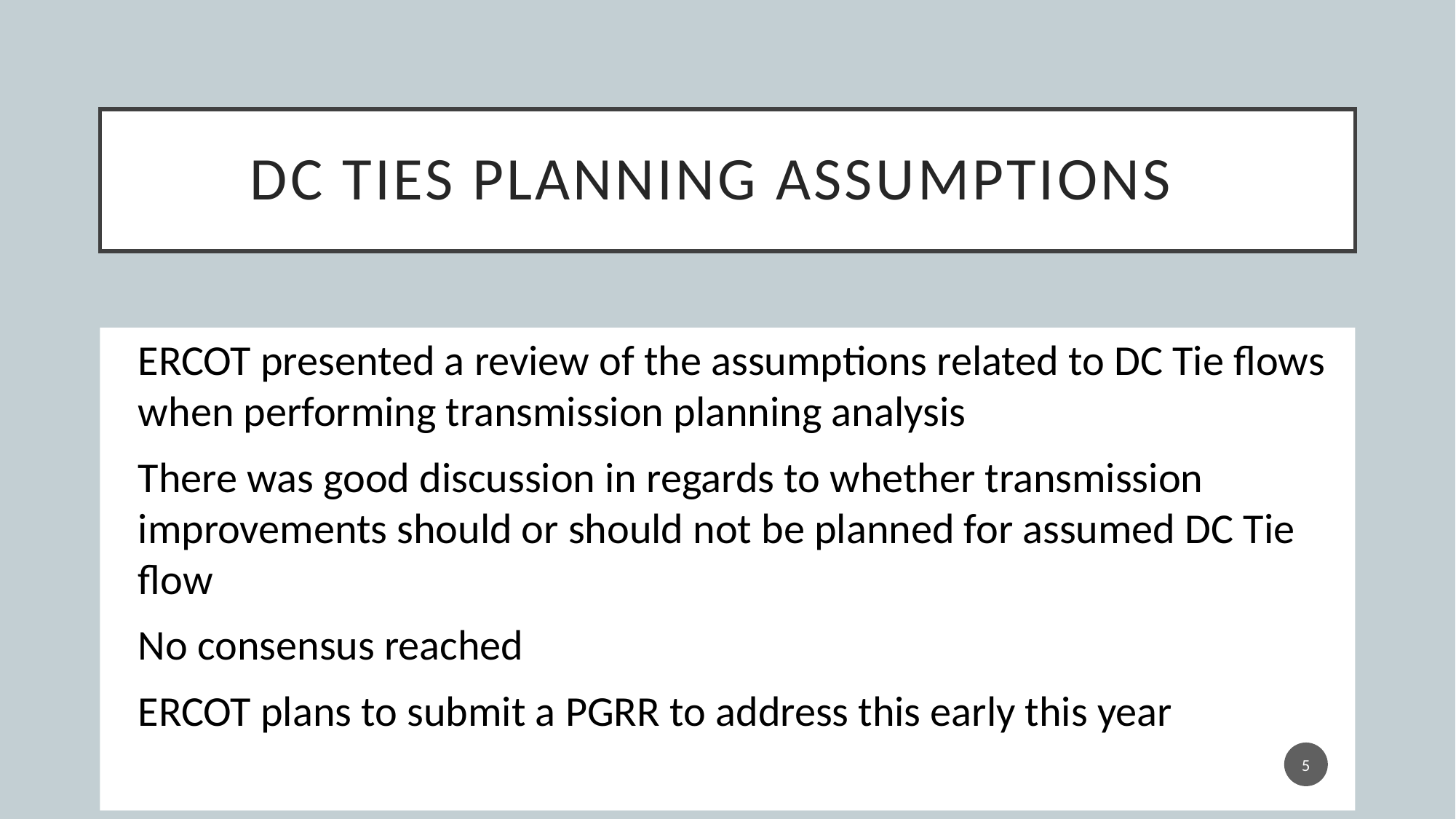

# DC Ties Planning assumptions
ERCOT presented a review of the assumptions related to DC Tie flows when performing transmission planning analysis
There was good discussion in regards to whether transmission improvements should or should not be planned for assumed DC Tie flow
No consensus reached
ERCOT plans to submit a PGRR to address this early this year

5